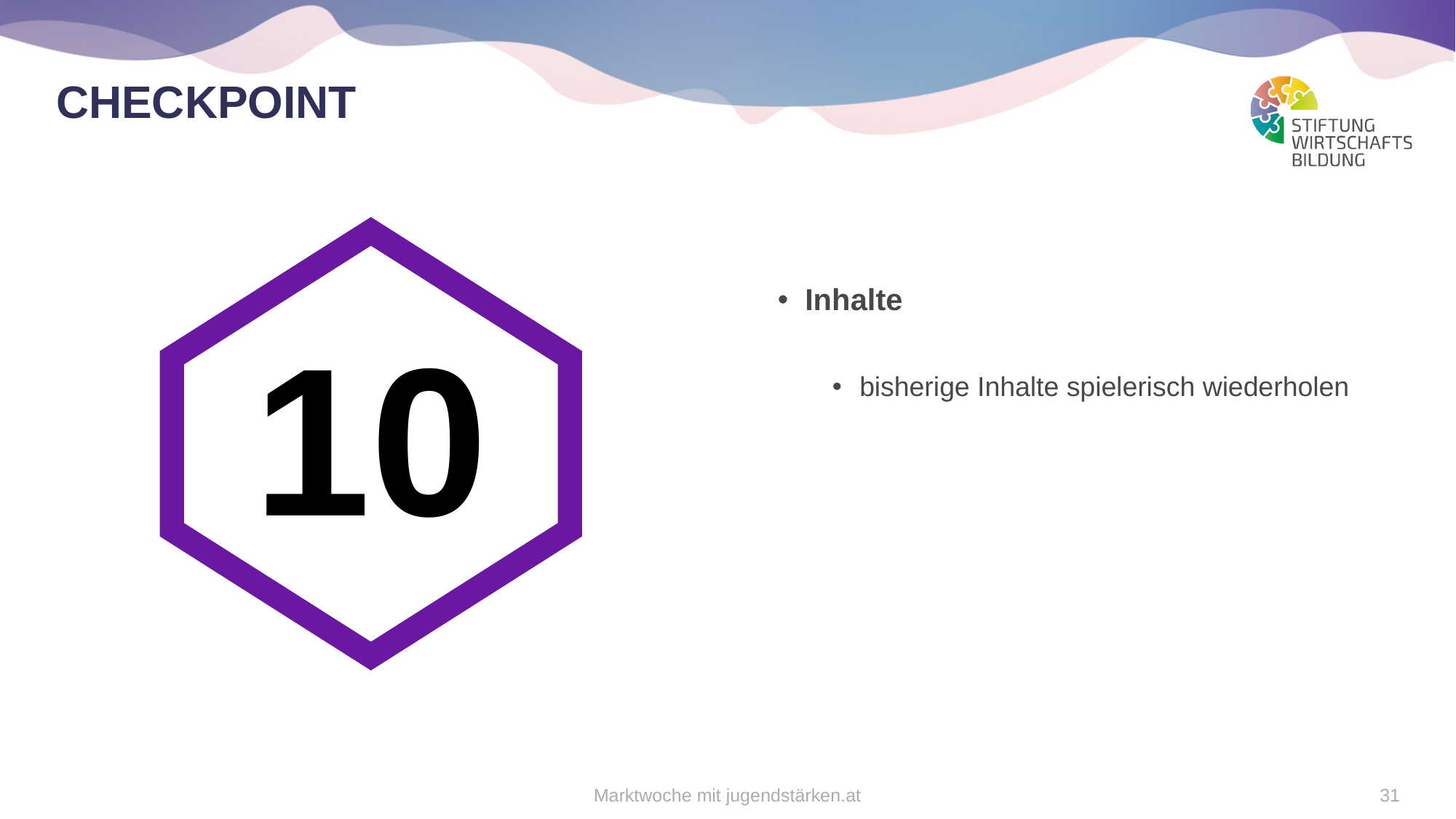

# checkpoint

10
Inhalte

bisherige Inhalte spielerisch wiederholen

Marktwoche mit jugendstärken.at
31